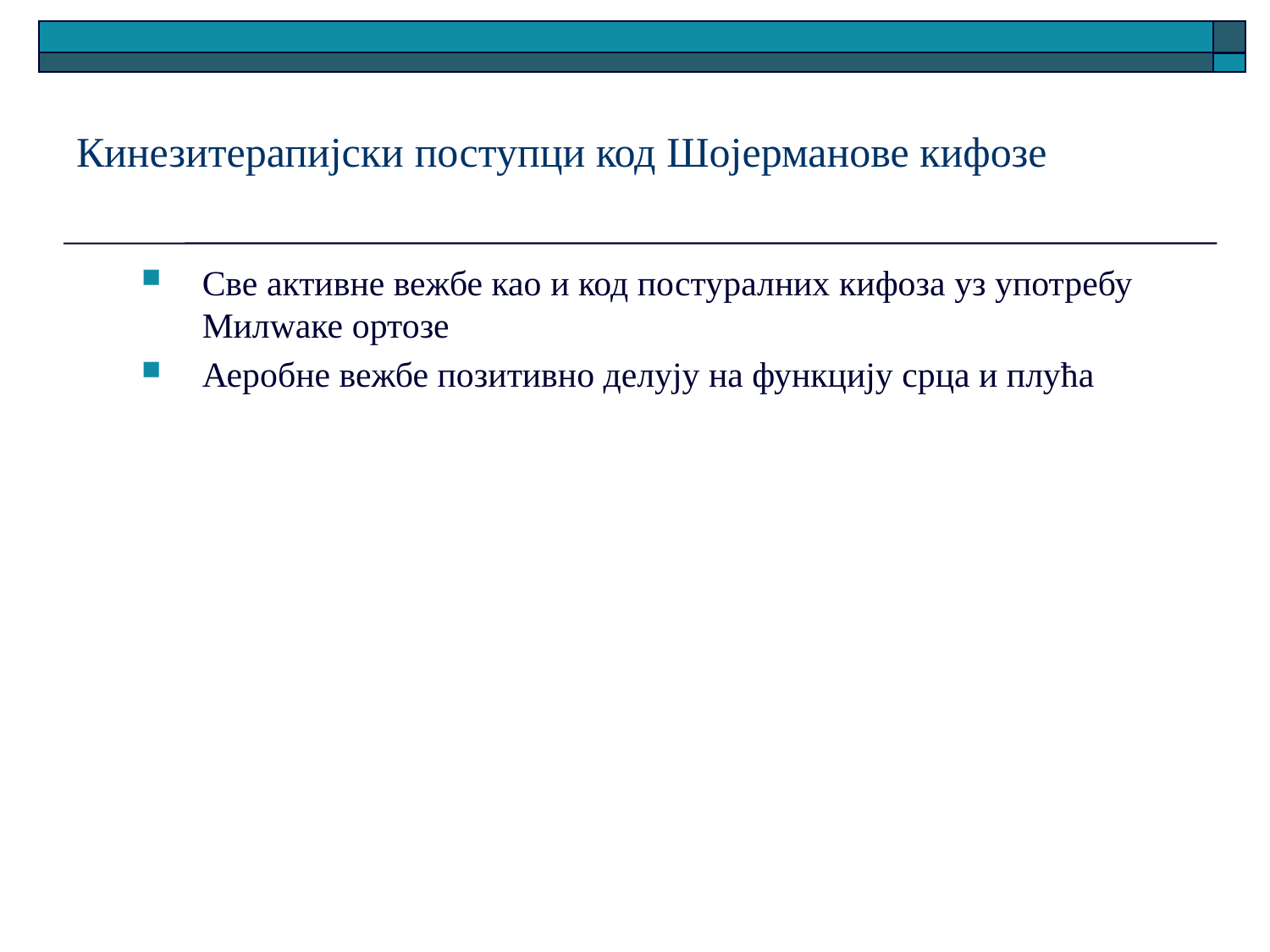

# Кинезитерапијски поступци код Шојерманове кифозе
Све активне вежбе као и код постуралних кифоза уз употребу Милwаке ортозе
Аеробне вежбе позитивно делују на функцију срца и плућа